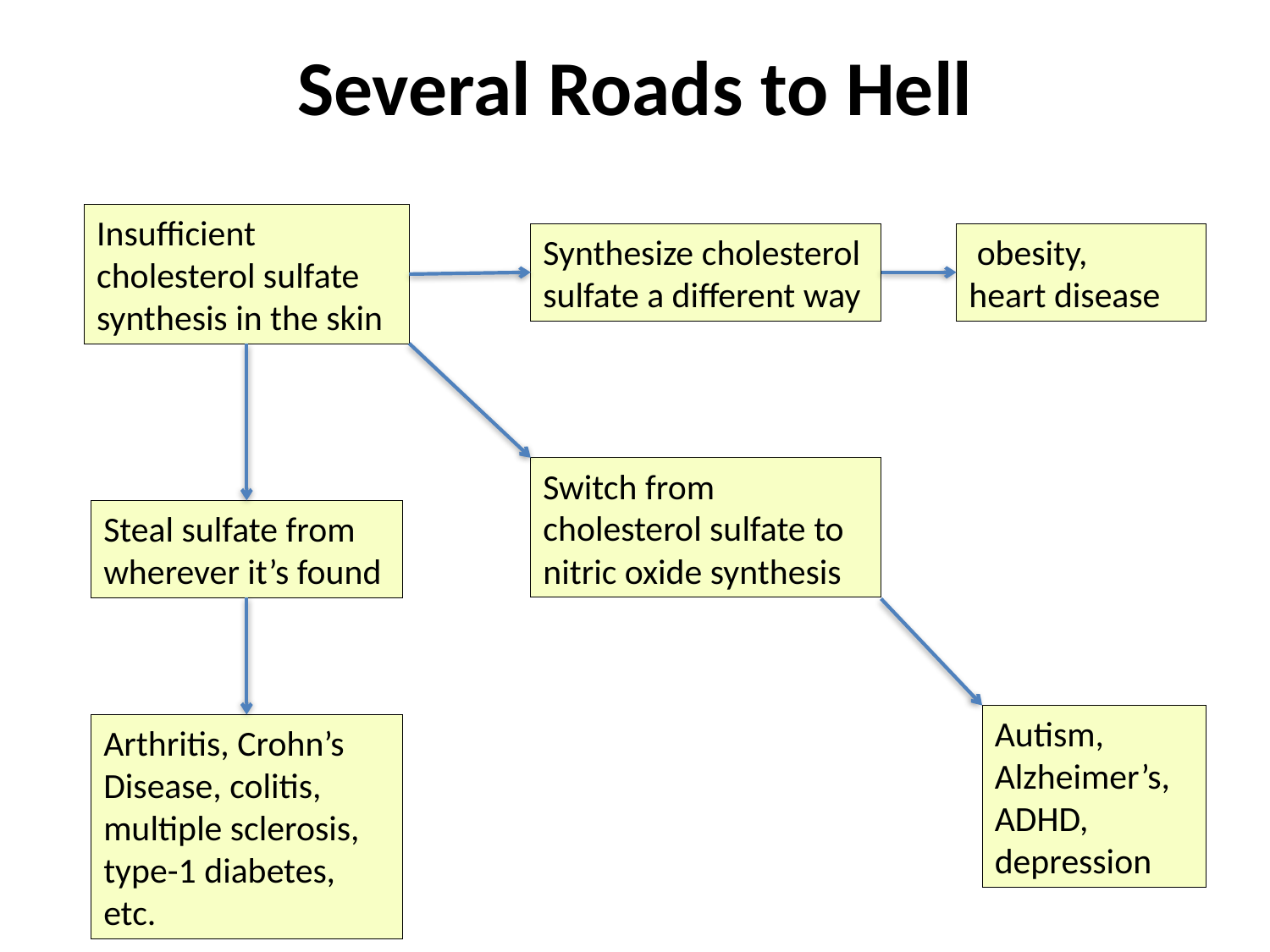

# Several Roads to Hell
Insufficient cholesterol sulfate synthesis in the skin
Synthesize cholesterol sulfate a different way
 obesity,     heart disease
Switch from cholesterol sulfate to nitric oxide synthesis
Steal sulfate from wherever it’s found
Autism, Alzheimer’s, ADHD, depression
Arthritis, Crohn’s Disease, colitis, multiple sclerosis, type-1 diabetes, etc.